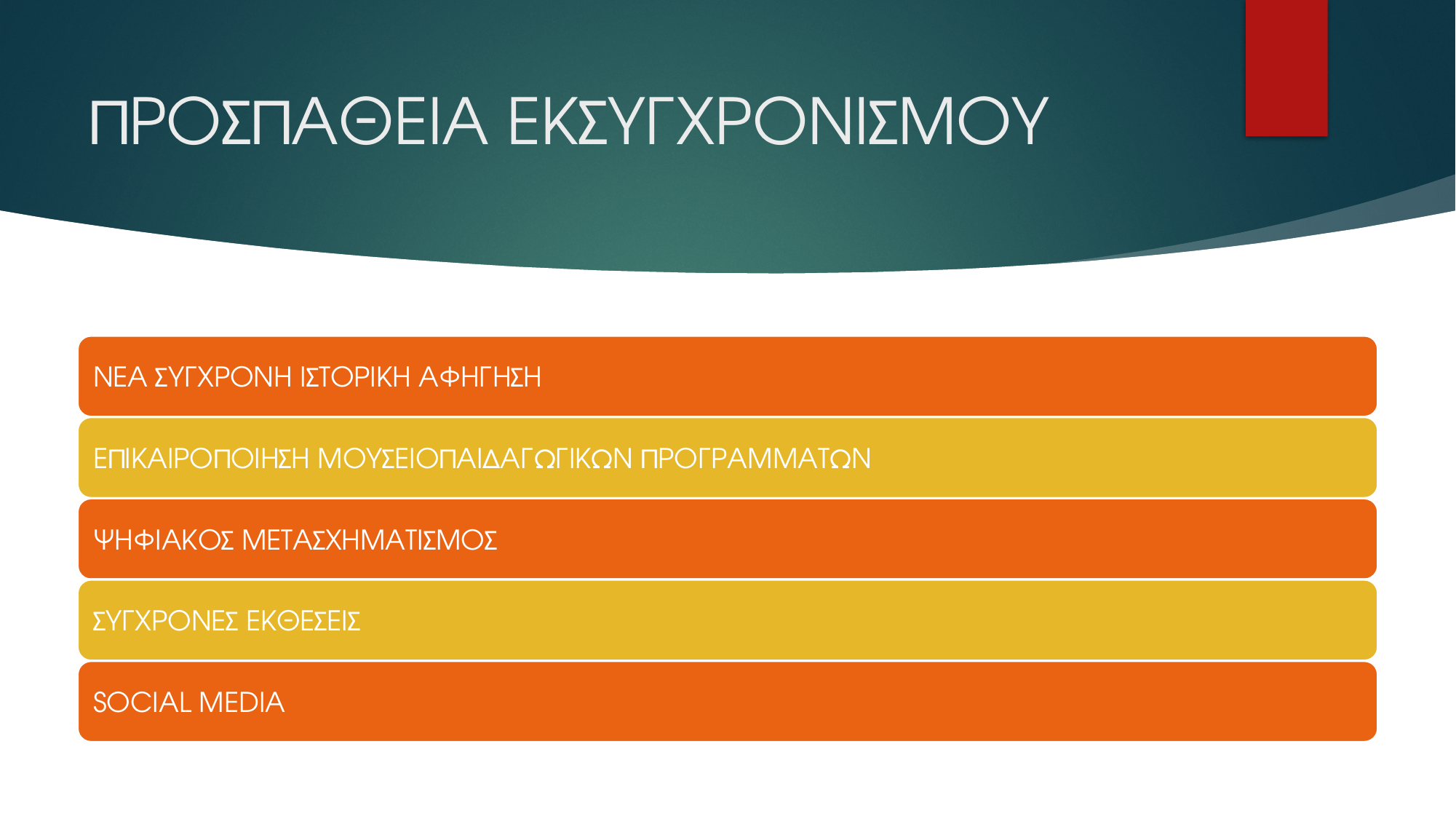

# ΠΡΟΣΠΑΘΕΙΑ ΕΚΣΥΓΧΡΟΝΙΣΜΟΥ

ΝΕΑ ΣΥΓΧΡΟΝΗ ΙΣΤΟΡΙΚΗ ΑΦΗΓΗΣΗ
ΕΠΙΚΑΙΡΟΠΟΙΗΣΗ ΜΟΥΣΕΙΟΠΑΙΔΑΓΩΓΙΚΩΝ ΠΡΟΓΡΑΜΜΑΤΩΝ
ΨΗΦΙΑΚΟΣ ΜΕΤΑΣΧΗΜΑΤΙΣΜΟΣ
ΣΥΓΧΡΟΝΕΣ ΕΚΘΕΣΕΙΣ
SOCIAL MEDIA